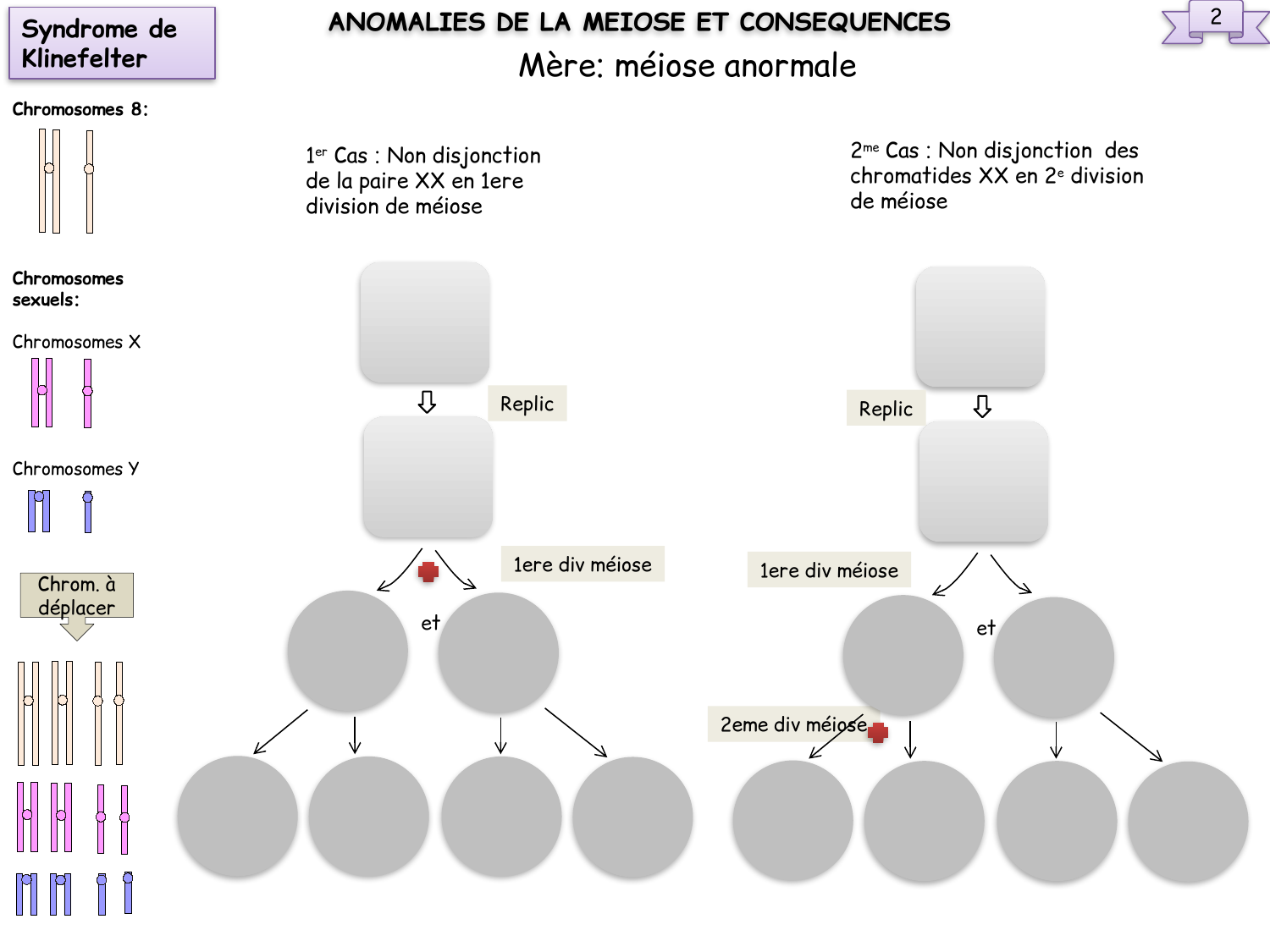

ANOMALIES DE LA MEIOSE ET CONSEQUENCES
Syndrome de Klinefelter
Chromosomes 8:

Chromosomes
sexuels:

Chromosomes X

Chromosomes Y

2
Mère: méiose anormale
2me Cas : Non disjonction  des chromatides XX en 2e division de méiose
1er Cas : Non disjonction de la paire XX en 1ere division de méiose

Replic

1ere div méiose

et

Replic

1ere div méiose

et
2eme div méiose

Chrom. à déplacer